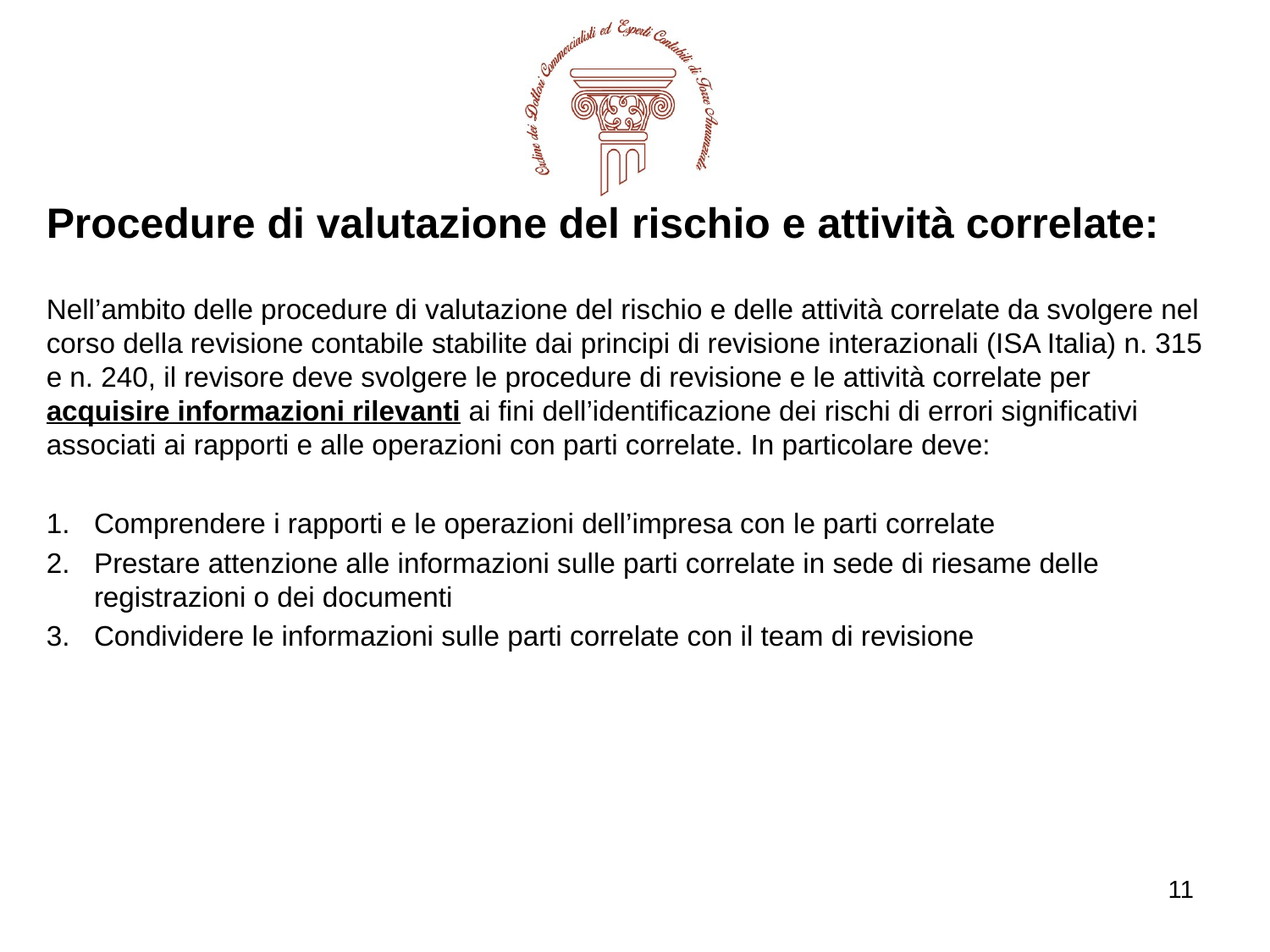

Procedure di valutazione del rischio e attività correlate:

Nell’ambito delle procedure di valutazione del rischio e delle attività correlate da svolgere nel corso della revisione contabile stabilite dai principi di revisione interazionali (ISA Italia) n. 315 e n. 240, il revisore deve svolgere le procedure di revisione e le attività correlate per acquisire informazioni rilevanti ai fini dell’identificazione dei rischi di errori significativi associati ai rapporti e alle operazioni con parti correlate. In particolare deve:

Comprendere i rapporti e le operazioni dell’impresa con le parti correlate
Prestare attenzione alle informazioni sulle parti correlate in sede di riesame delle registrazioni o dei documenti
Condividere le informazioni sulle parti correlate con il team di revisione

11